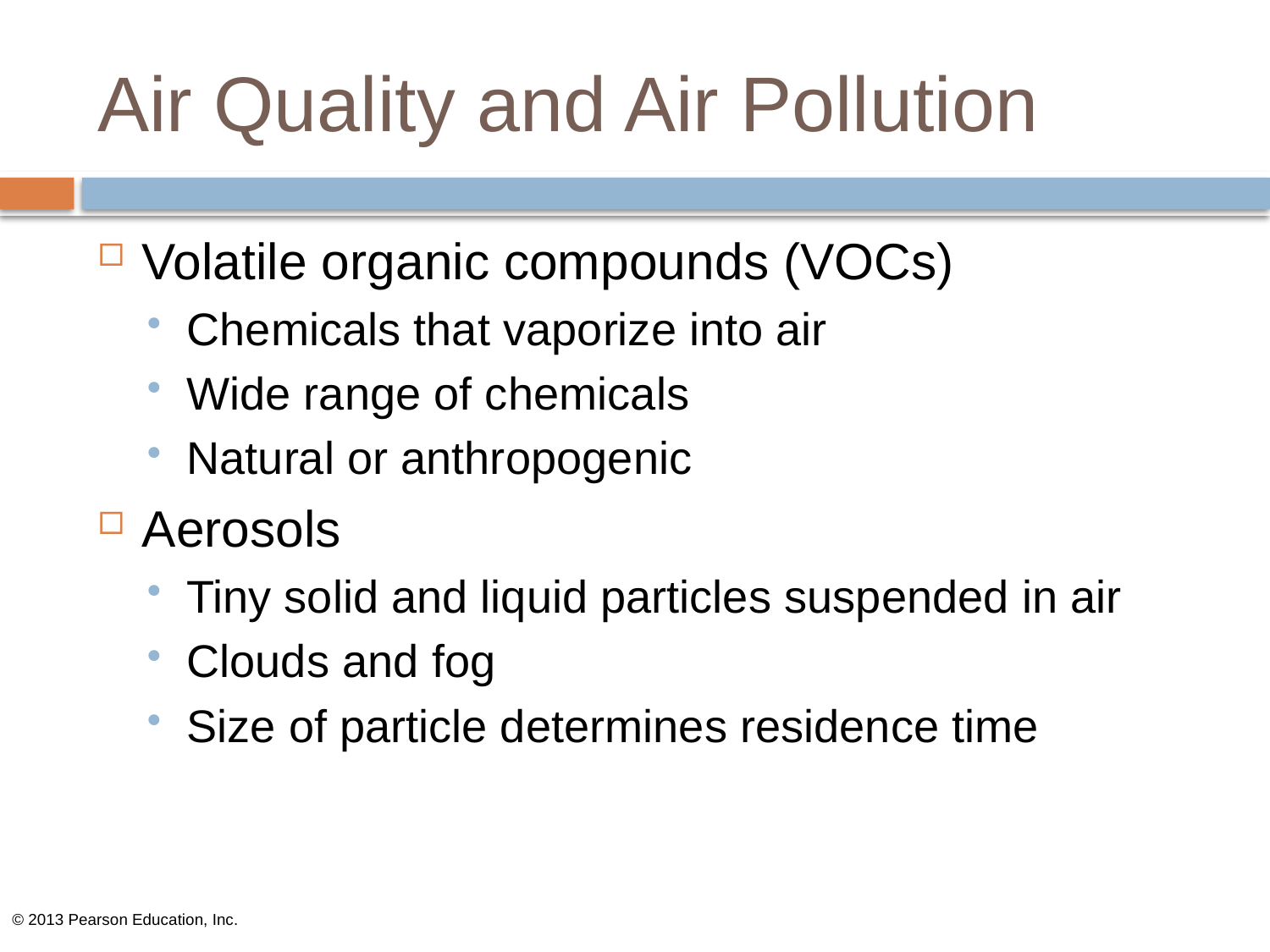

# Air Quality and Air Pollution
Volatile organic compounds (VOCs)
Chemicals that vaporize into air
Wide range of chemicals
Natural or anthropogenic
Aerosols
Tiny solid and liquid particles suspended in air
Clouds and fog
Size of particle determines residence time